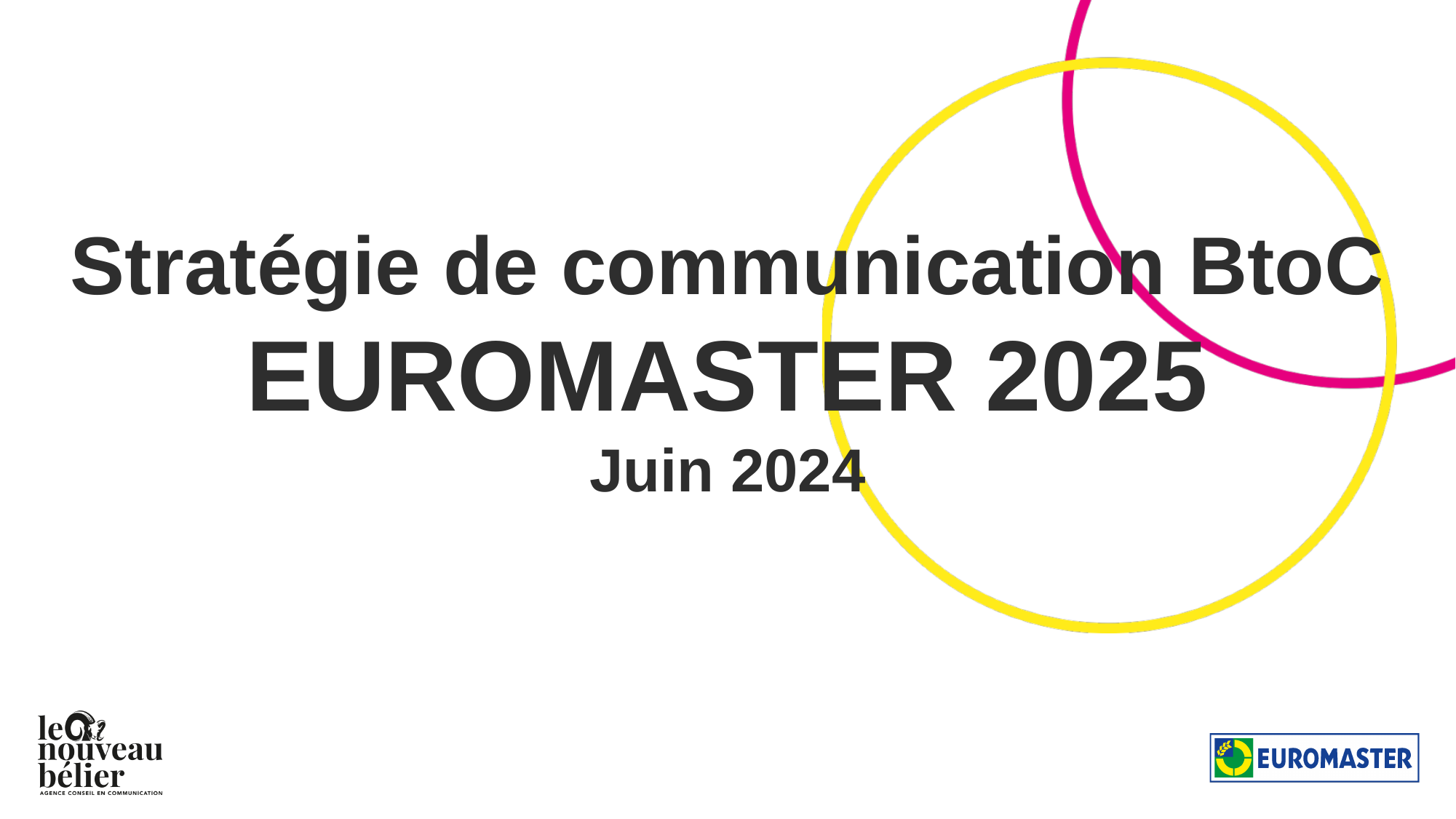

# Stratégie de communication BtoC EUROMASTER 2025 Juin 2024